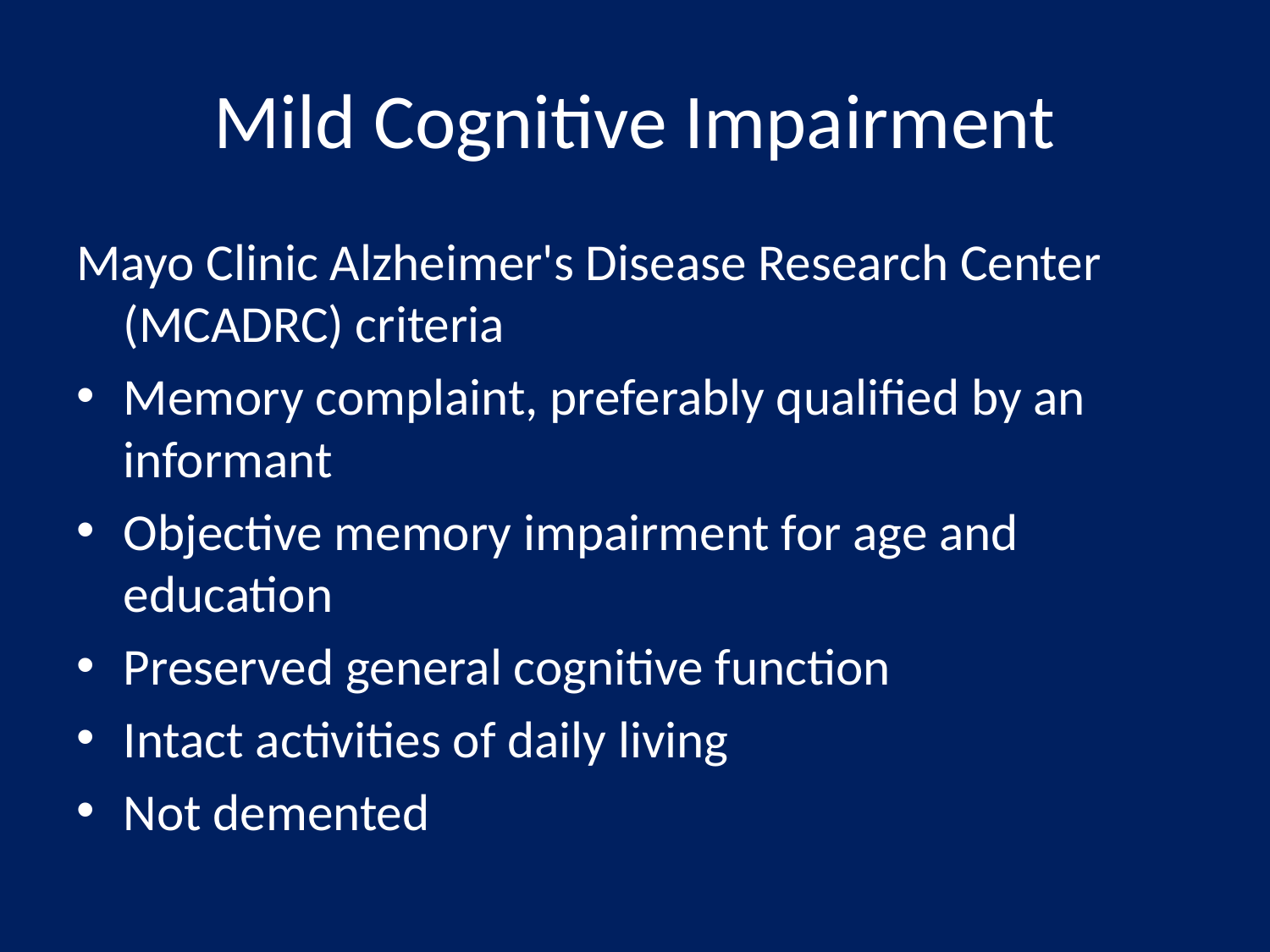

# Mild Cognitive Impairment
Mayo Clinic Alzheimer's Disease Research Center (MCADRC) criteria
Memory complaint, preferably qualified by an informant
Objective memory impairment for age and education
Preserved general cognitive function
Intact activities of daily living
Not demented